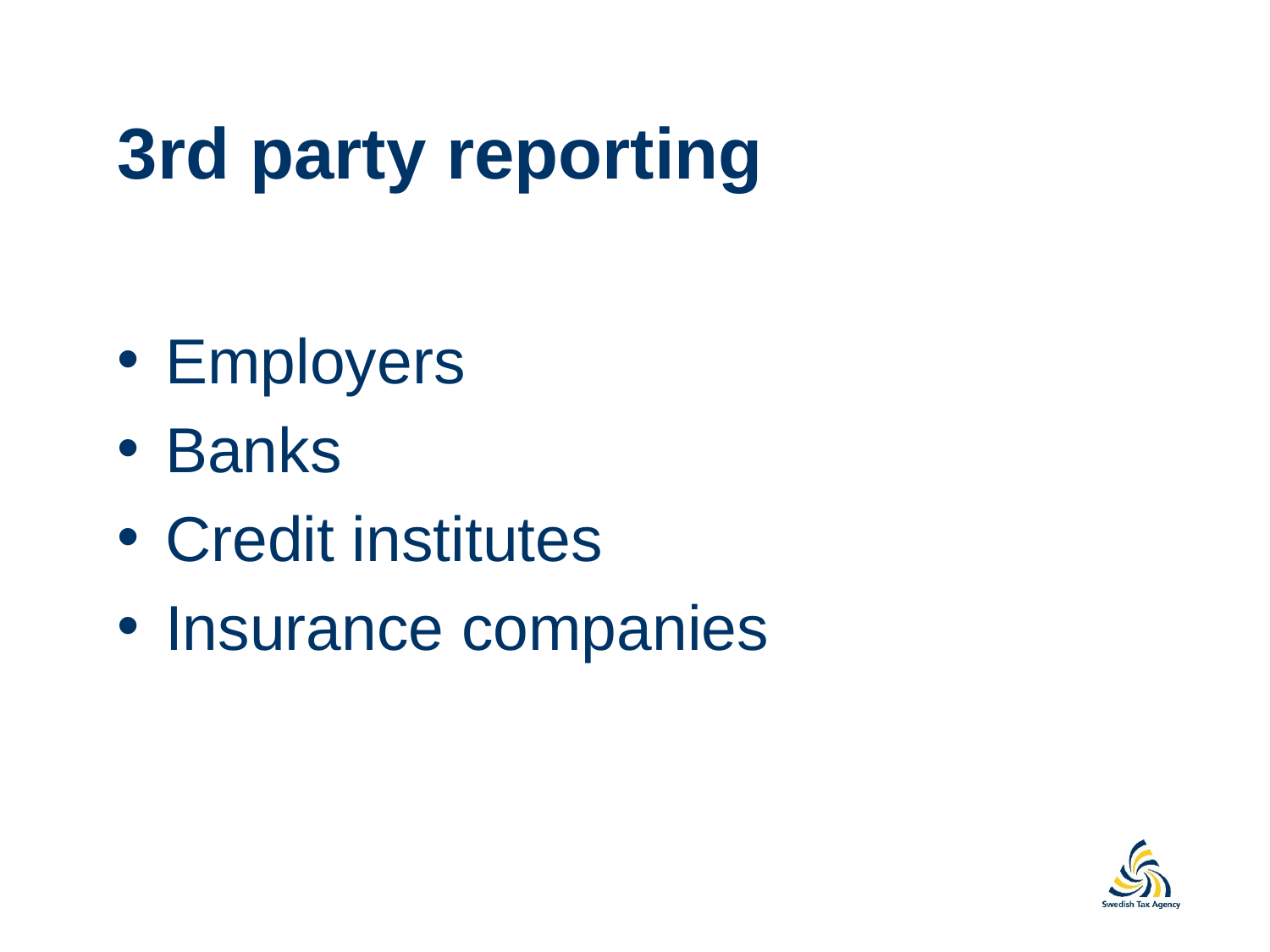

# 3rd party reporting

Employers
Banks
Credit institutes
Insurance companies